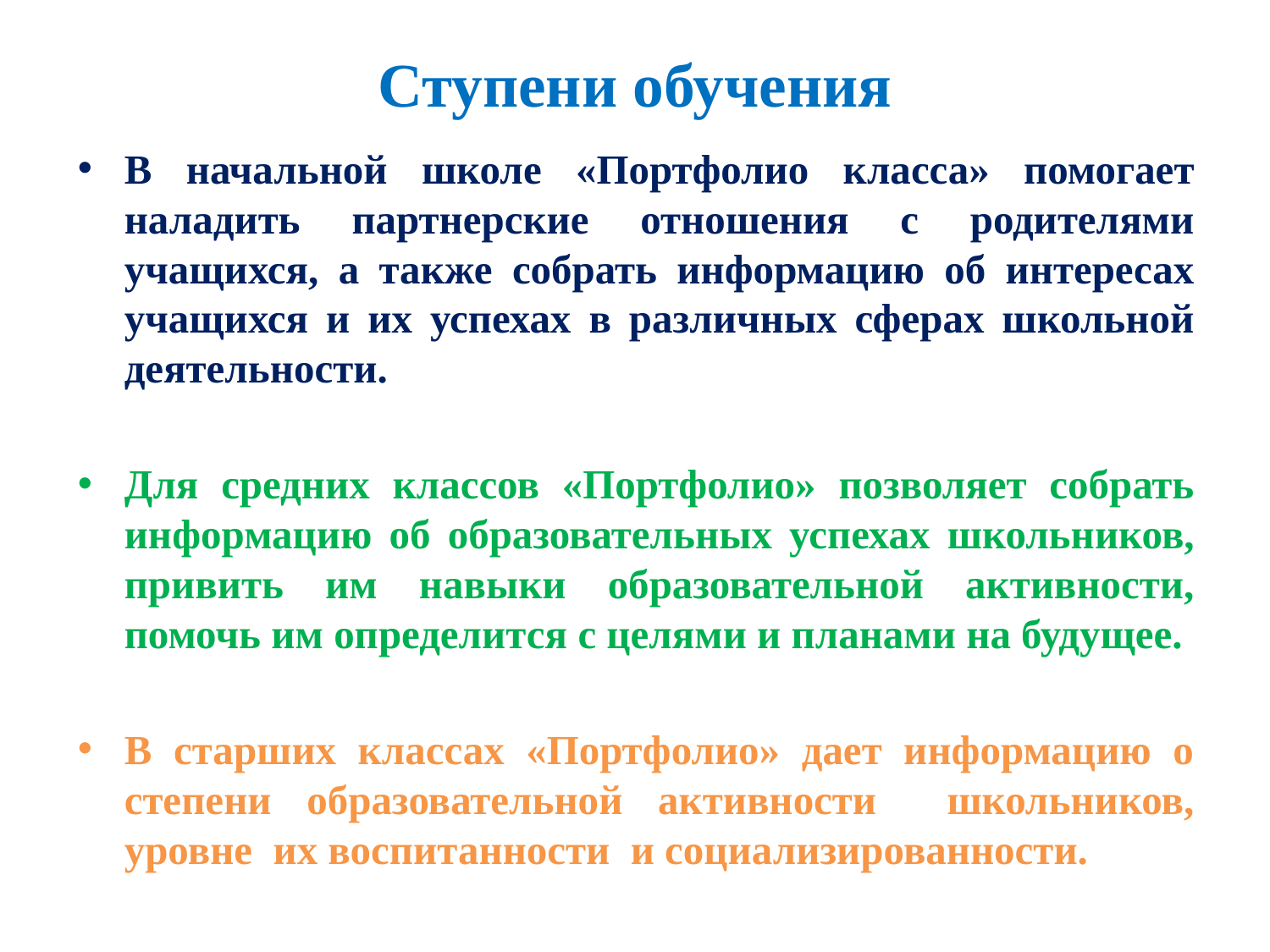

# Ступени обучения
В начальной школе «Портфолио класса» помогает наладить партнерские отношения с родителями учащихся, а также собрать информацию об интересах учащихся и их успехах в различных сферах школьной деятельности.

Для средних классов «Портфолио» позволяет собрать информацию об образовательных успехах школьников, привить им навыки образовательной активности, помочь им определится с целями и планами на будущее.

В старших классах «Портфолио» дает информацию о степени образовательной активности  школьников, уровне  их воспитанности  и социализированности.